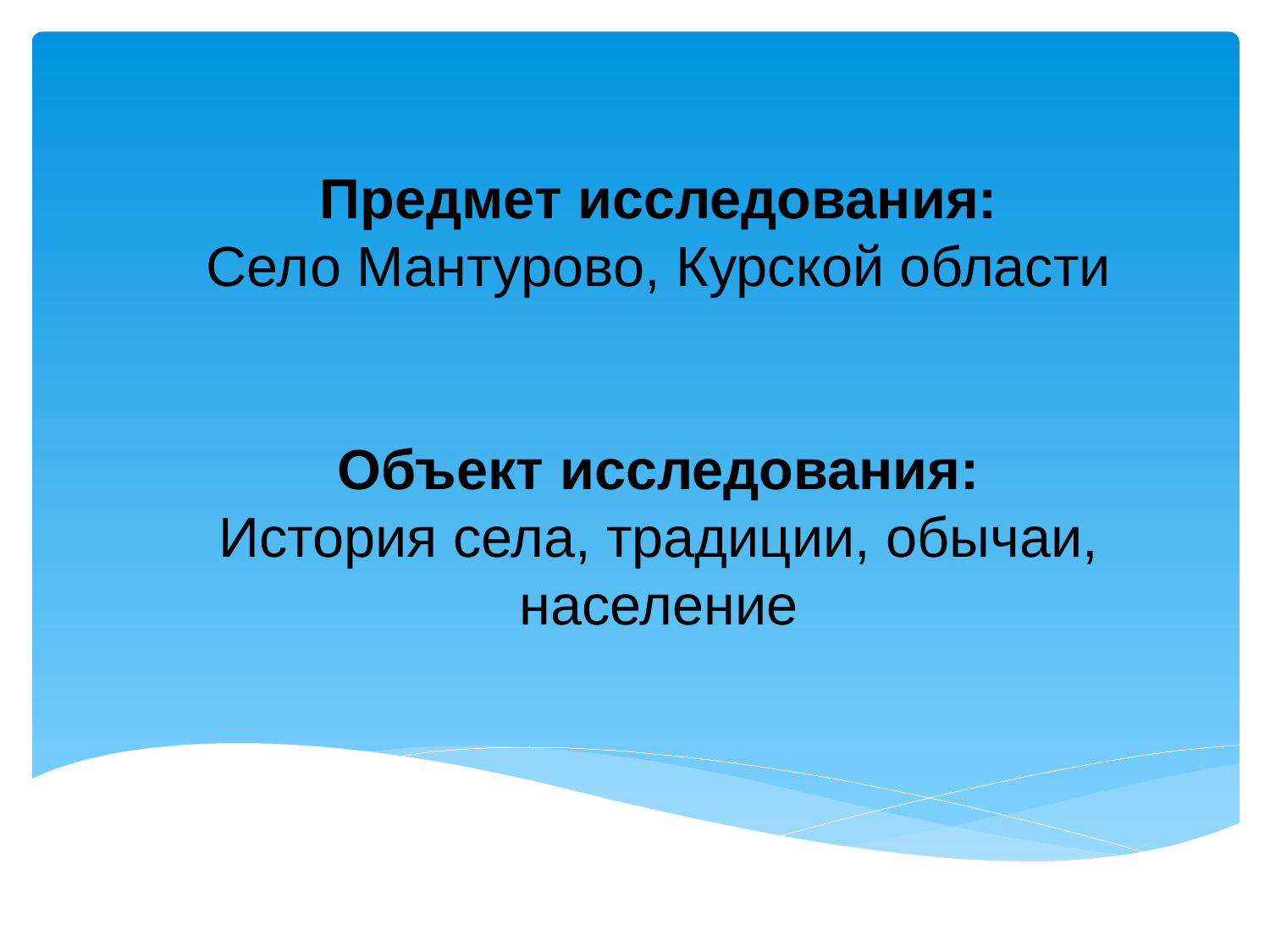

Предмет исследования:
Село Мантурово, Курской области

Объект исследования:
История села, традиции, обычаи, население